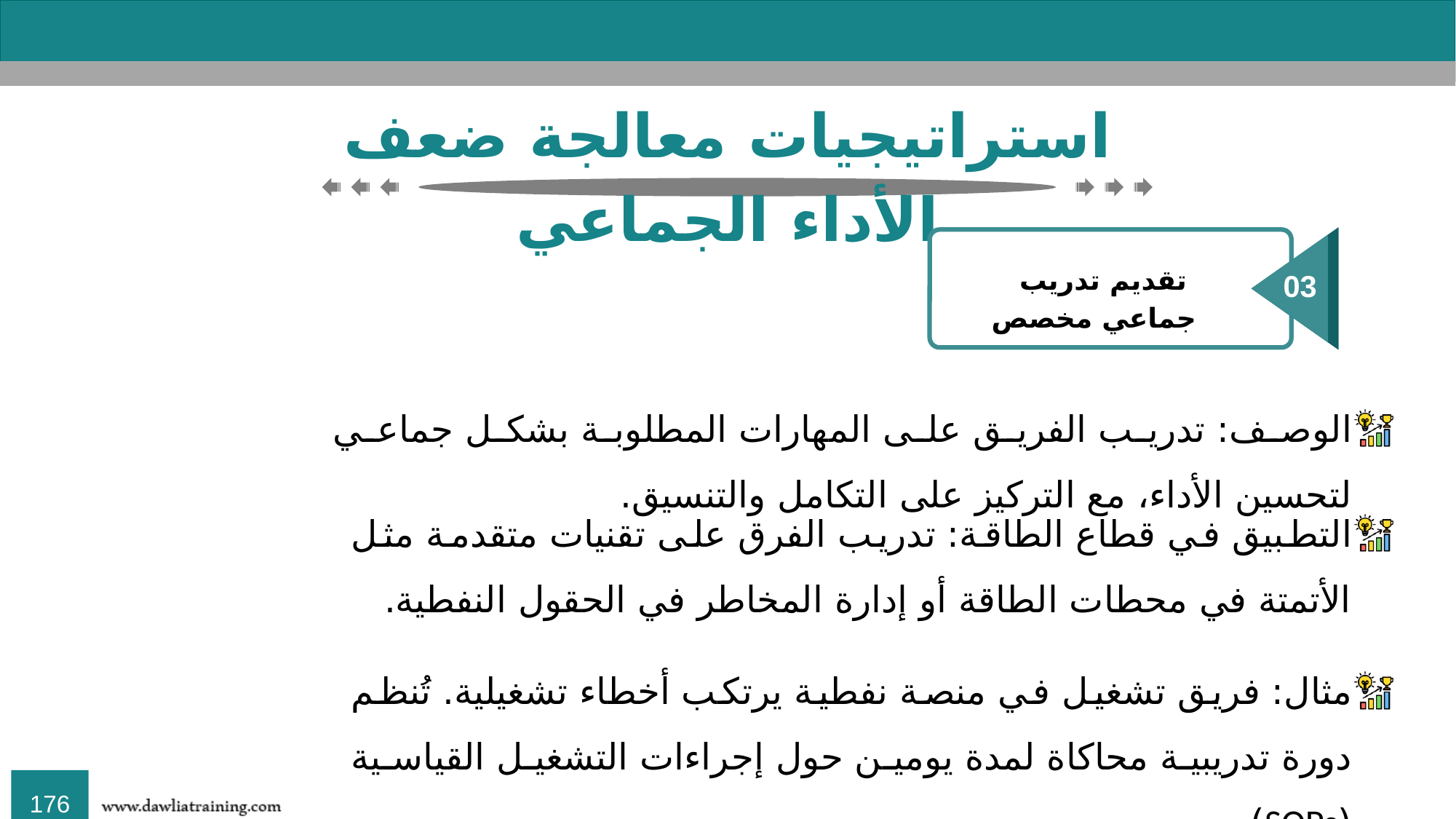

استراتيجيات معالجة ضعف الأداء الجماعي

تقديم تدريب جماعي مخصص
03
الوصف: تدريب الفريق على المهارات المطلوبة بشكل جماعي لتحسين الأداء، مع التركيز على التكامل والتنسيق.
التطبيق في قطاع الطاقة: تدريب الفرق على تقنيات متقدمة مثل الأتمتة في محطات الطاقة أو إدارة المخاطر في الحقول النفطية.
مثال: فريق تشغيل في منصة نفطية يرتكب أخطاء تشغيلية. تُنظم دورة تدريبية محاكاة لمدة يومين حول إجراءات التشغيل القياسية (SOPs).